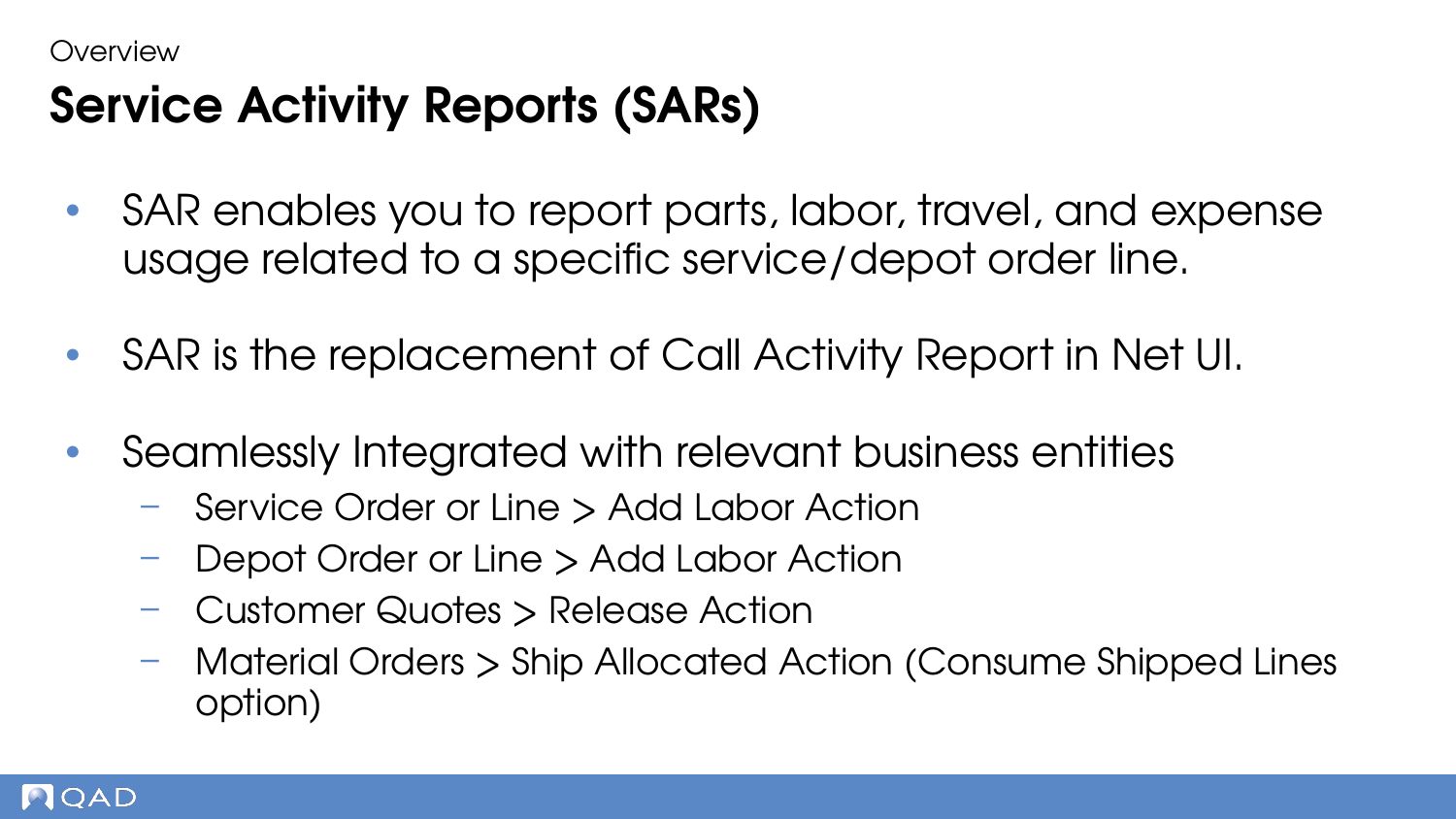

Overview
# Service Activity Reports (SARs)
SAR enables you to report parts, labor, travel, and expense usage related to a specific service/depot order line.

SAR is the replacement of Call Activity Report in Net UI.

Seamlessly Integrated with relevant business entities
Service Order or Line > Add Labor Action
Depot Order or Line > Add Labor Action
Customer Quotes > Release Action
Material Orders > Ship Allocated Action (Consume Shipped Lines option)